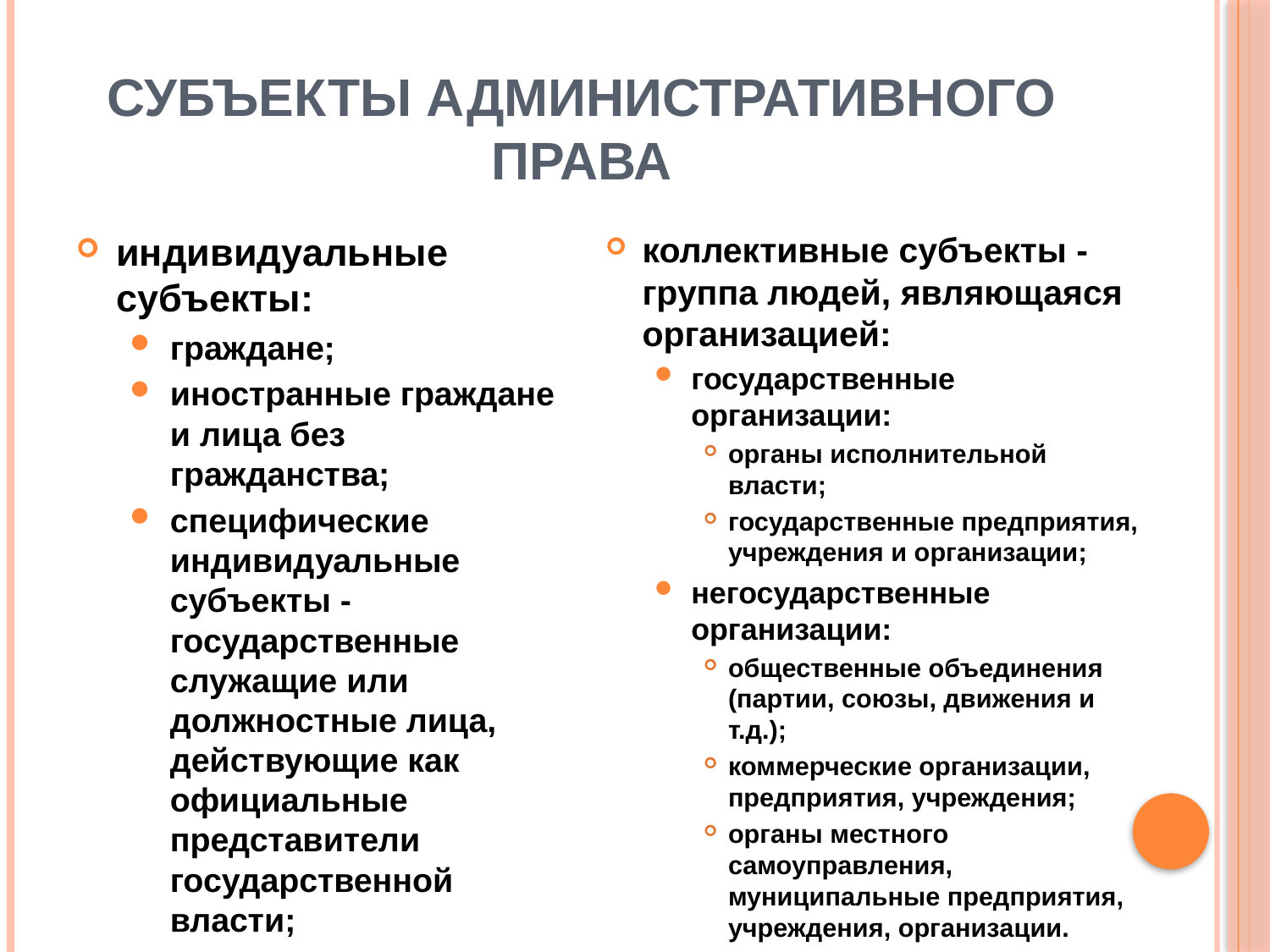

# Субъекты административного права
индивидуальные субъекты:
граждане;
иностранные граждане и лица без гражданства;
специфические индивидуальные субъекты - государственные служащие или должностные лица, действующие как официальные представители государственной власти;

коллективные субъекты - группа людей, являющаяся организацией:
государственные организации:
органы исполнительной власти;
государственные предприятия, учреждения и организации;
негосударственные организации:
общественные объединения (партии, союзы, движения и т.д.);
коммерческие организации, предприятия, учреждения;
органы местного самоуправления, муниципальные предприятия, учреждения, организации.